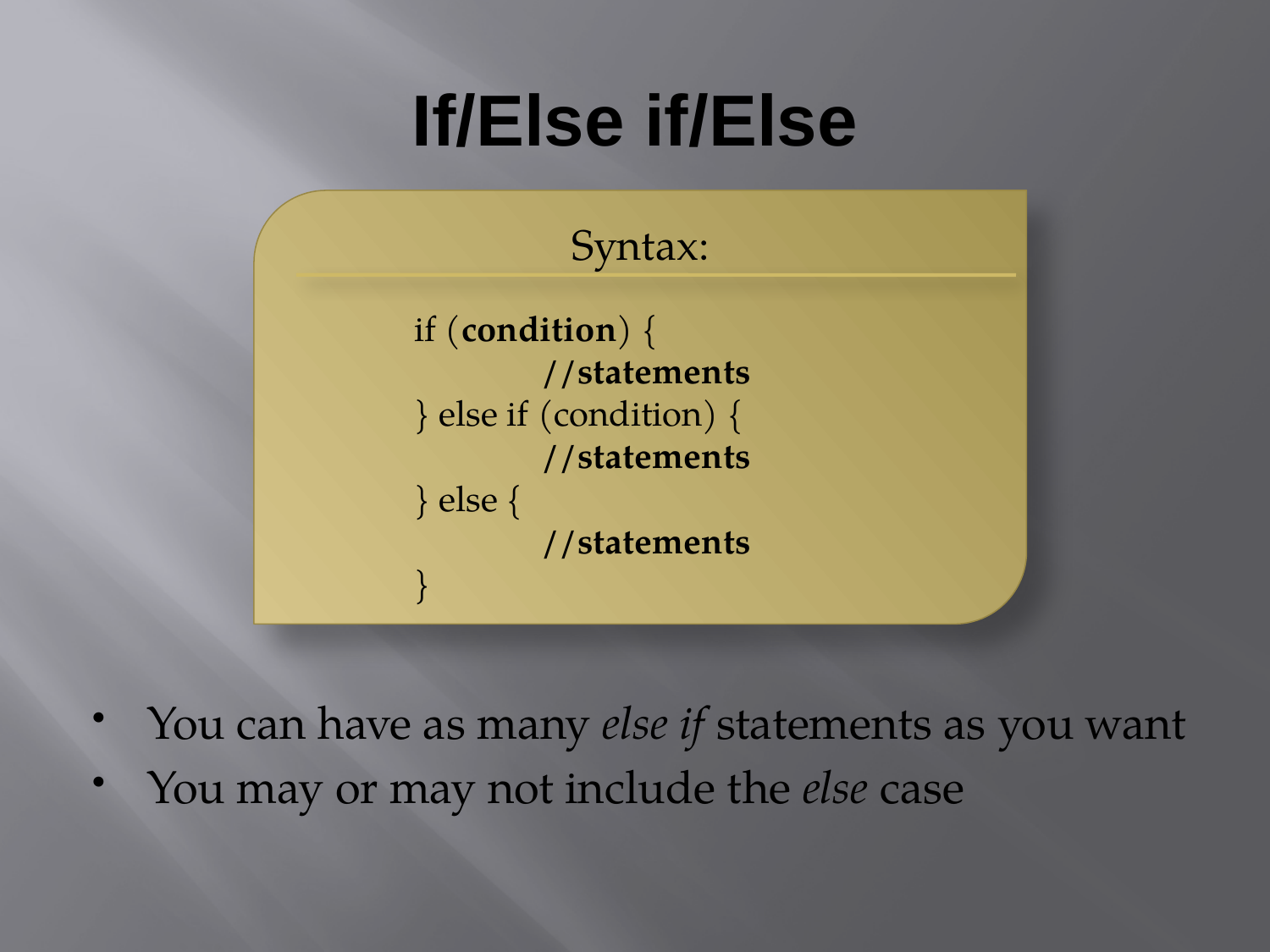

# If/Else if/Else
Syntax:

	if (condition) {
		//statements
	} else if (condition) {
		//statements
	} else {
		//statements
	}
You can have as many else if statements as you want
You may or may not include the else case